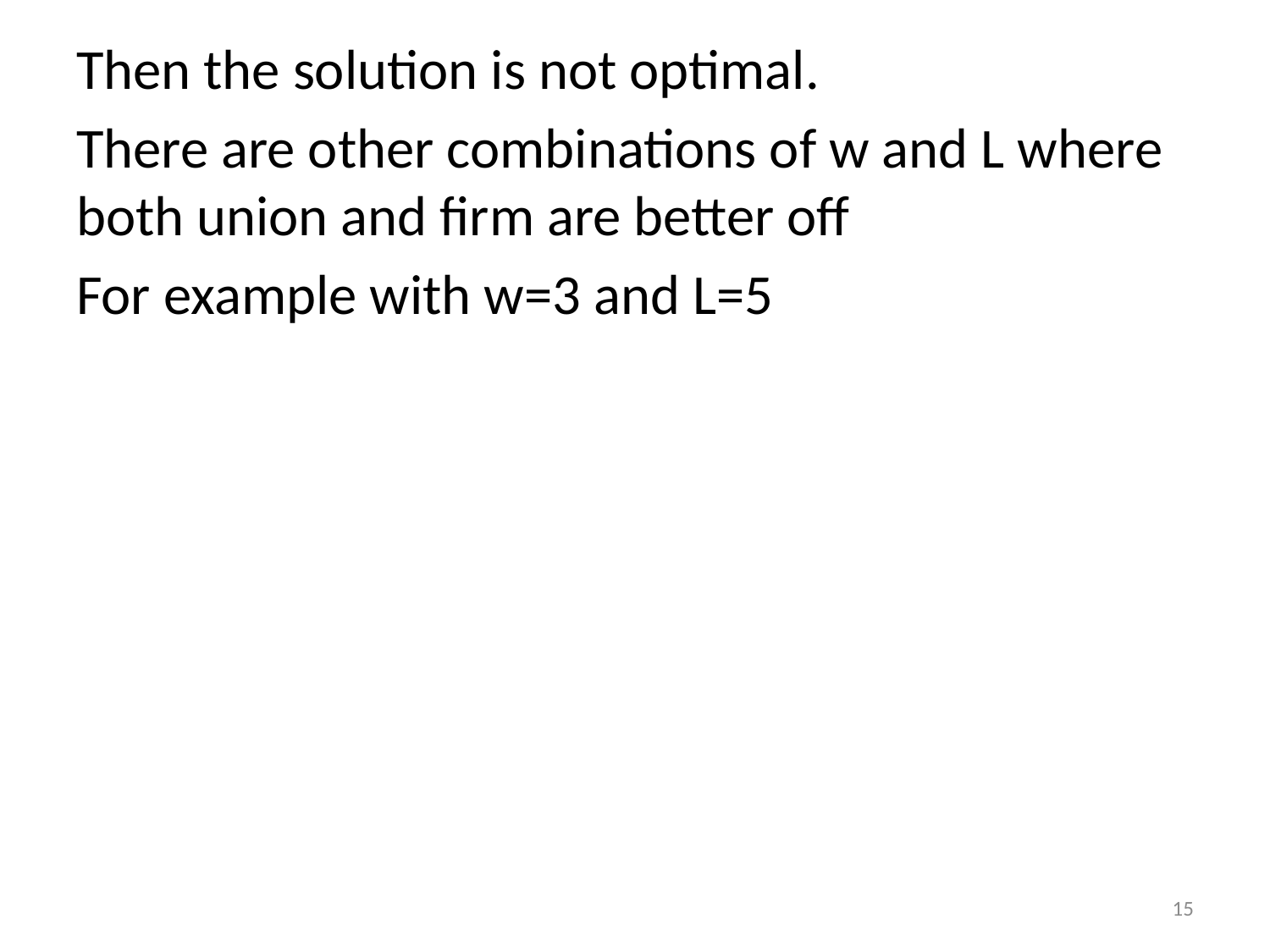

Then the solution is not optimal.
There are other combinations of w and L where both union and firm are better off
For example with w=3 and L=5
15